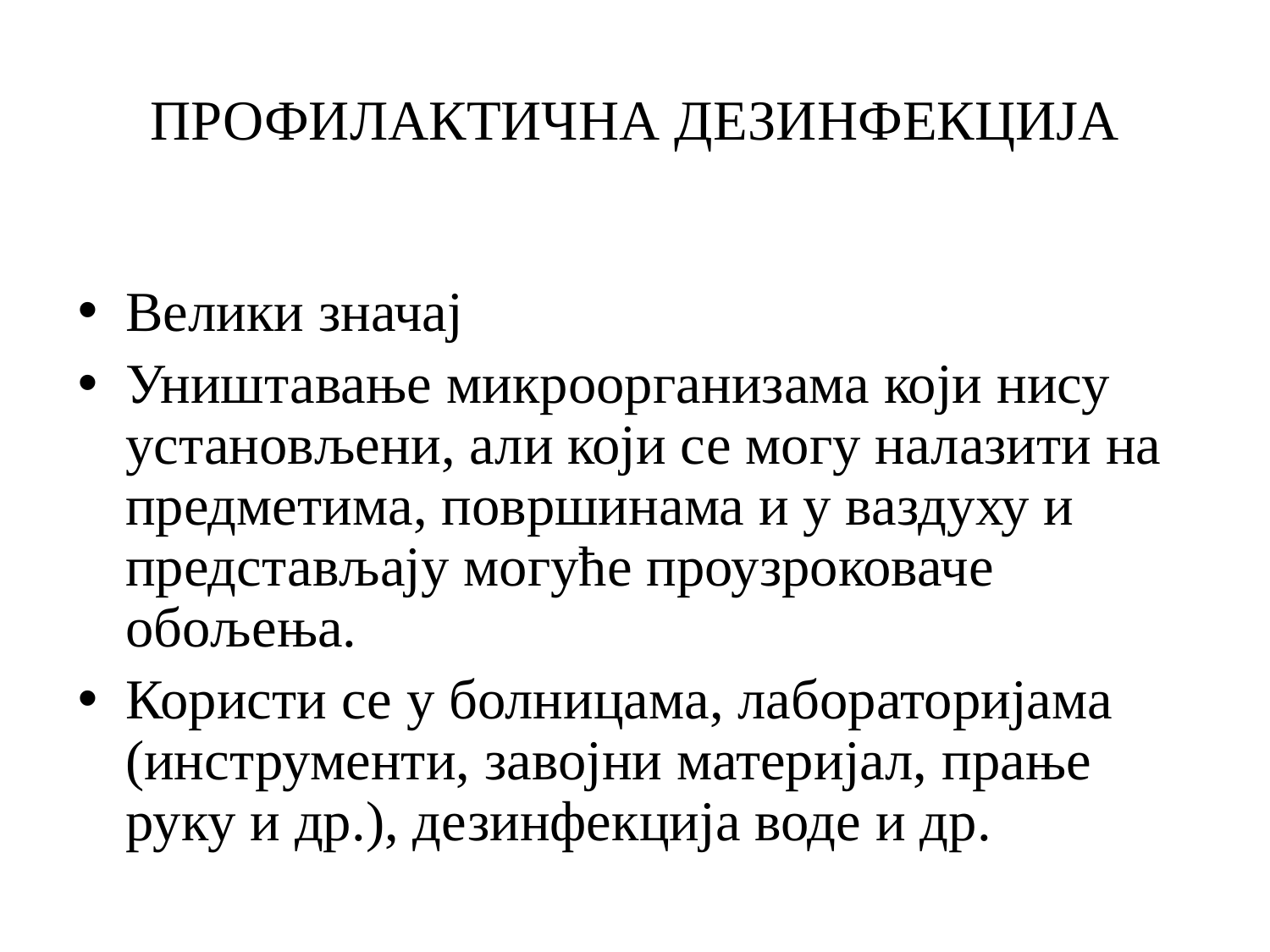

# ПРОФИЛАКТИЧНА ДЕЗИНФЕКЦИЈА
Велики значај
Уништавање микроорганизама који нису установљени, али који се могу налазити на предметима, површинама и у ваздуху и представљају могуће проузроковаче обољења.
Користи се у болницама, лабораторијама (инструменти, завојни материјал, прање руку и др.), дезинфекција воде и др.